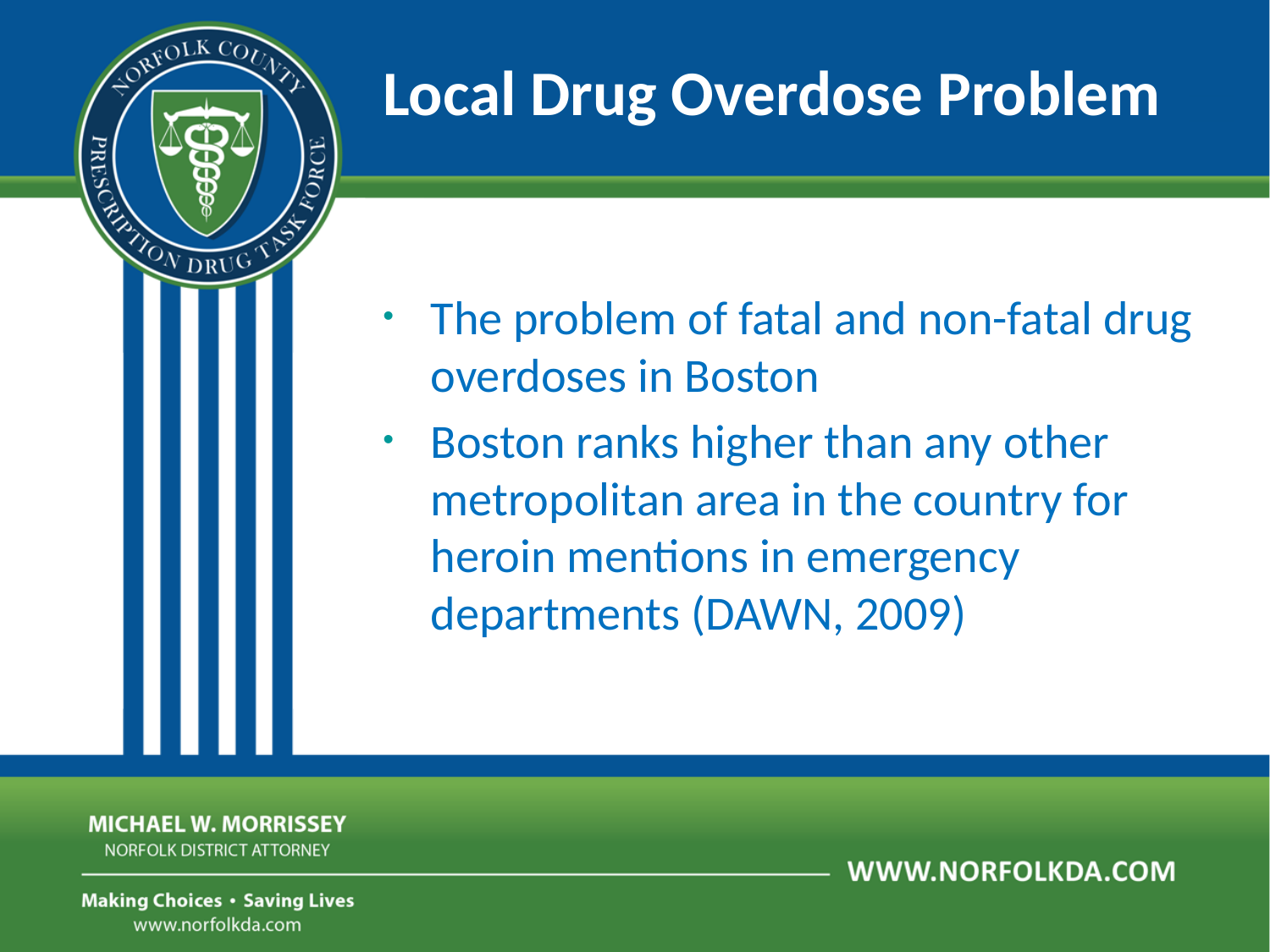

Local Drug Overdose Problem
The problem of fatal and non-fatal drug overdoses in Boston
Boston ranks higher than any other metropolitan area in the country for heroin mentions in emergency departments (DAWN, 2009)